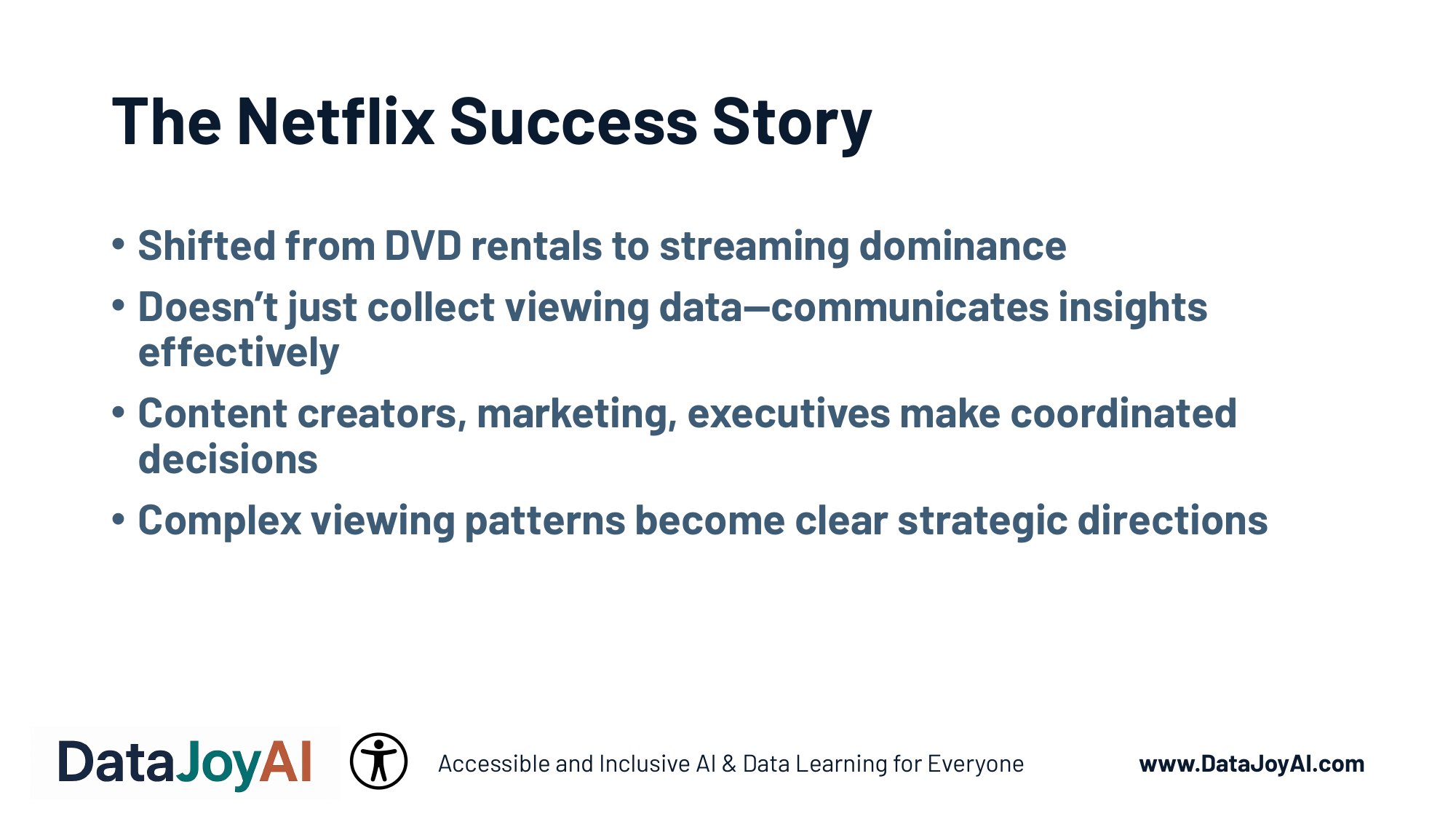

# The Netflix Success Story
Shifted from DVD rentals to streaming dominance
Doesn’t just collect viewing data—communicates insights effectively
Content creators, marketing, executives make coordinated decisions
Complex viewing patterns become clear strategic directions